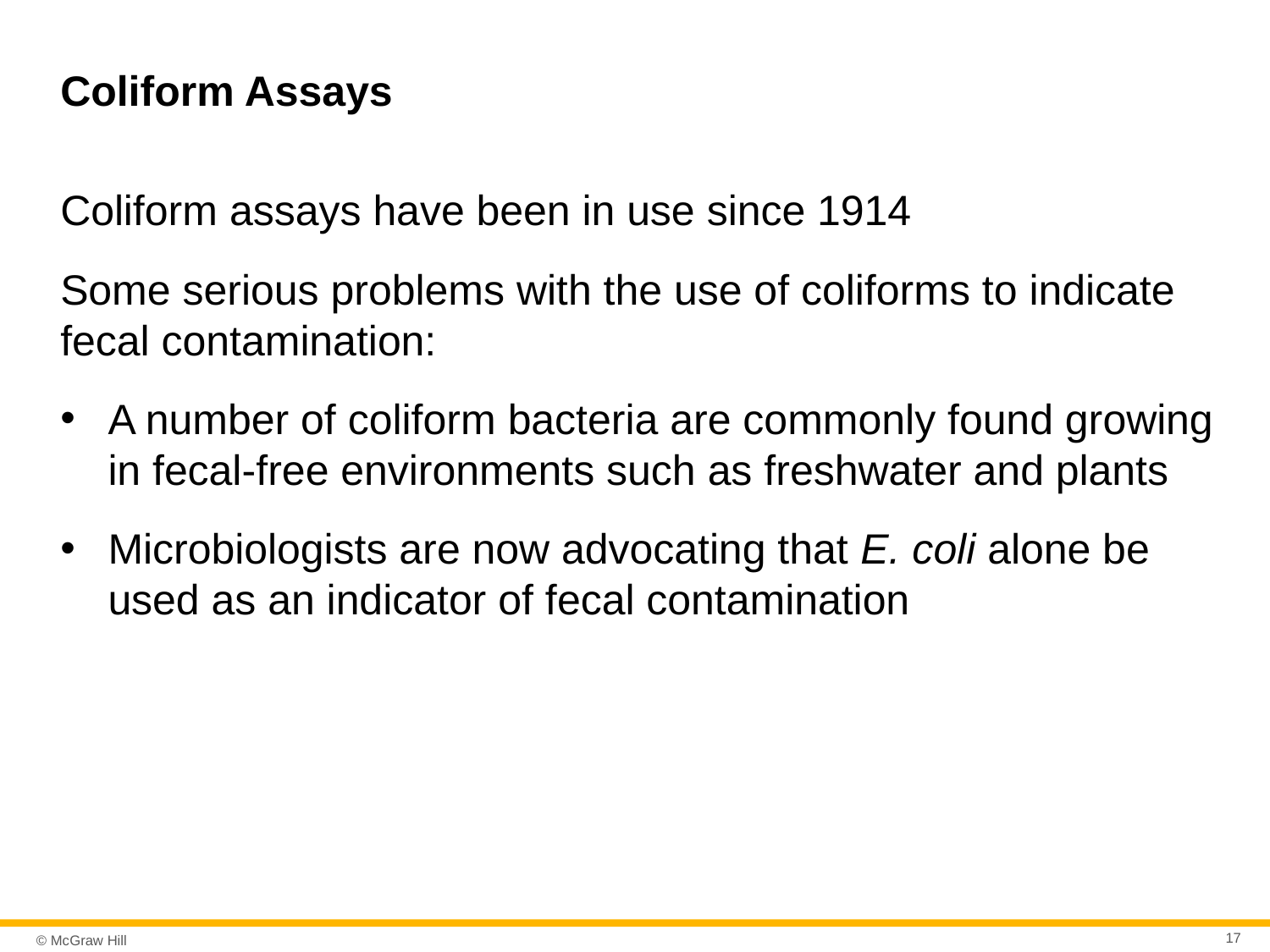

# Coliform Assays
Coliform assays have been in use since 1914
Some serious problems with the use of coliforms to indicate fecal contamination:
A number of coliform bacteria are commonly found growing in fecal-free environments such as freshwater and plants
Microbiologists are now advocating that E. coli alone be used as an indicator of fecal contamination